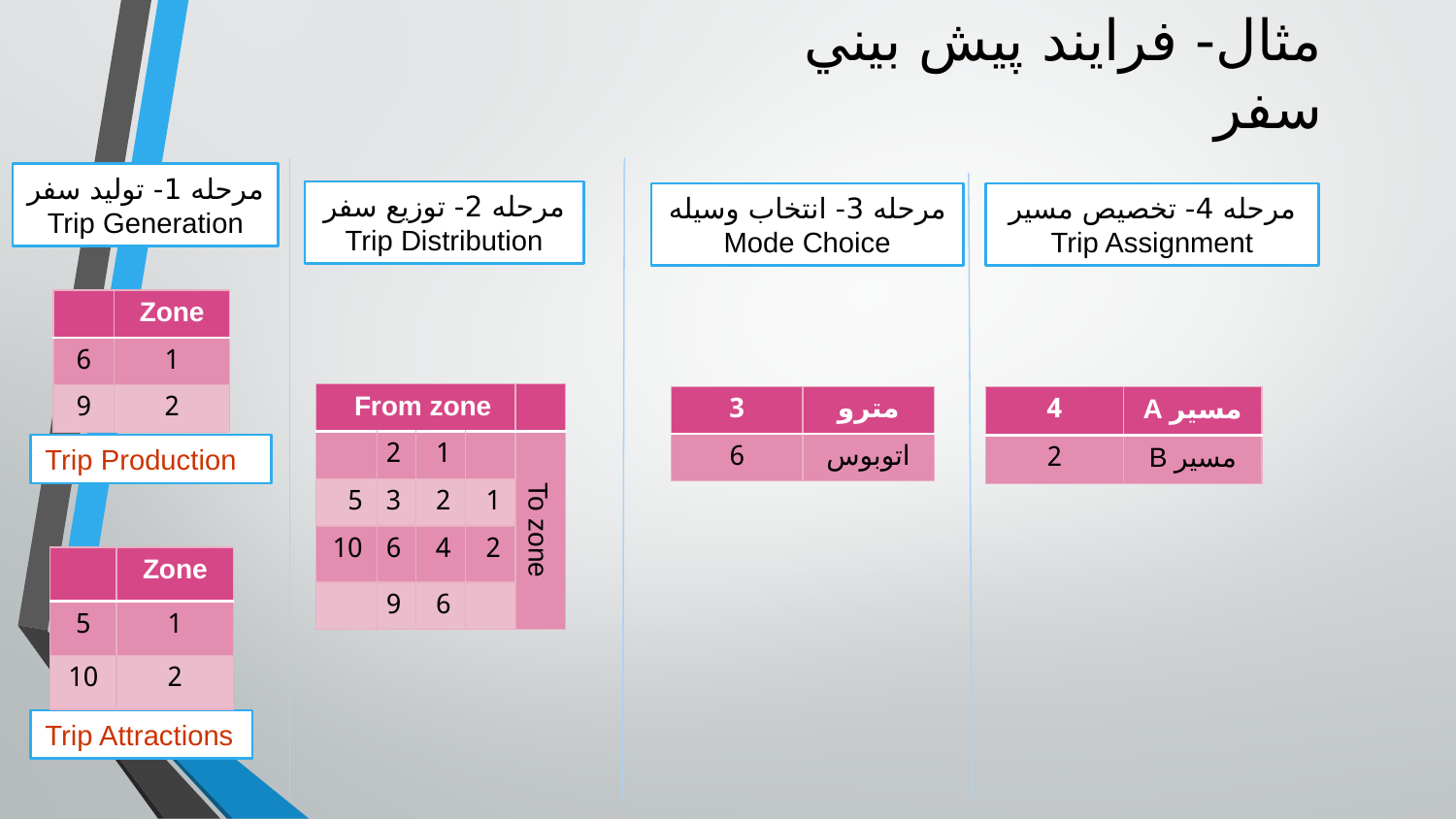

# مثال- فرايند پيش بيني سفر
مرحله 1- توليد سفر
Trip Generation
مرحله 2- توزيع سفر
Trip Distribution
مرحله 3- انتخاب وسيله
Mode Choice
مرحله 4- تخصيص مسير
Trip Assignment
|  | Zone |
| --- | --- |
| 6 | 1 |
| 9 | 2 |
| From zone |  |  |  |  |
| --- | --- | --- | --- | --- |
|  | 2 | 1 |  | To zone |
| 5 | 3 | 2 | 1 |  |
| 10 | 6 | 4 | 2 |  |
|  | 9 | 6 |  |  |
| 4 | مسیر A |
| --- | --- |
| 2 | مسیر B |
| 3 | مترو |
| --- | --- |
| 6 | اتوبوس |
Trip Production
|  | Zone |
| --- | --- |
| 5 | 1 |
| 10 | 2 |
Trip Attractions
4